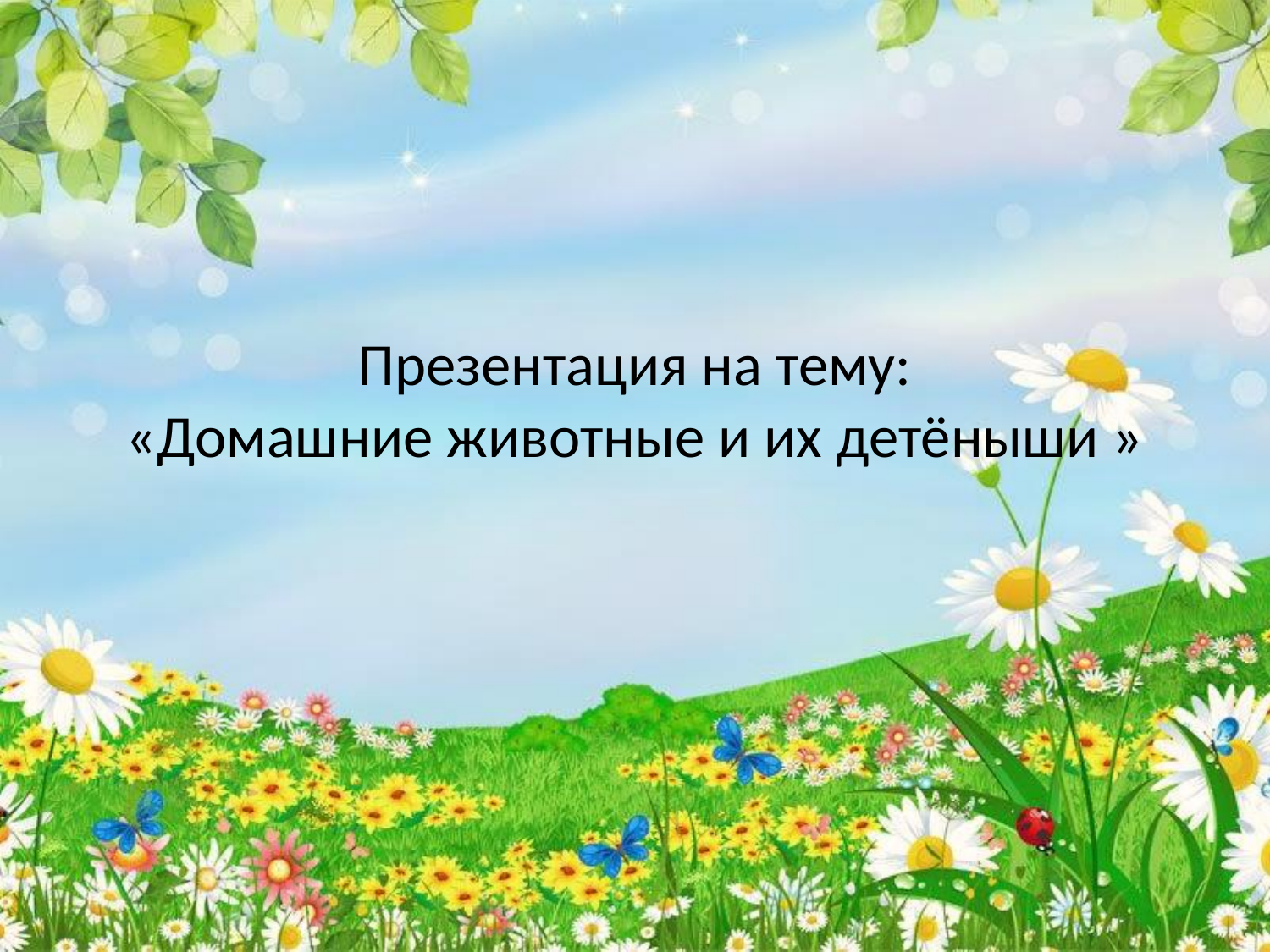

# Презентация на тему: «Домашние животные и их детёныши »